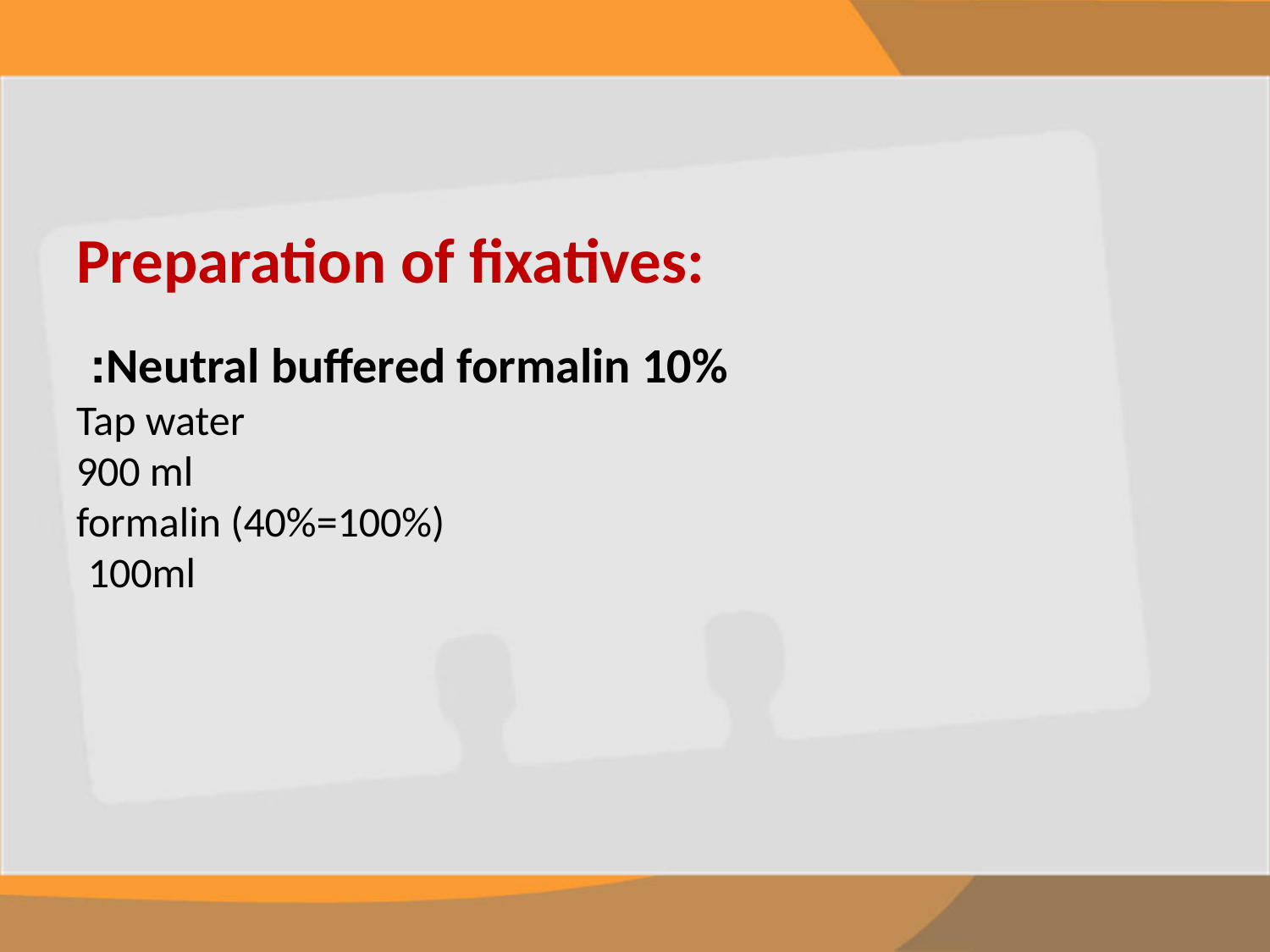

Preparation of fixatives:

Neutral buffered formalin 10%:
Tap water                                                                               900 ml
formalin (40%=100%)                                                          100ml